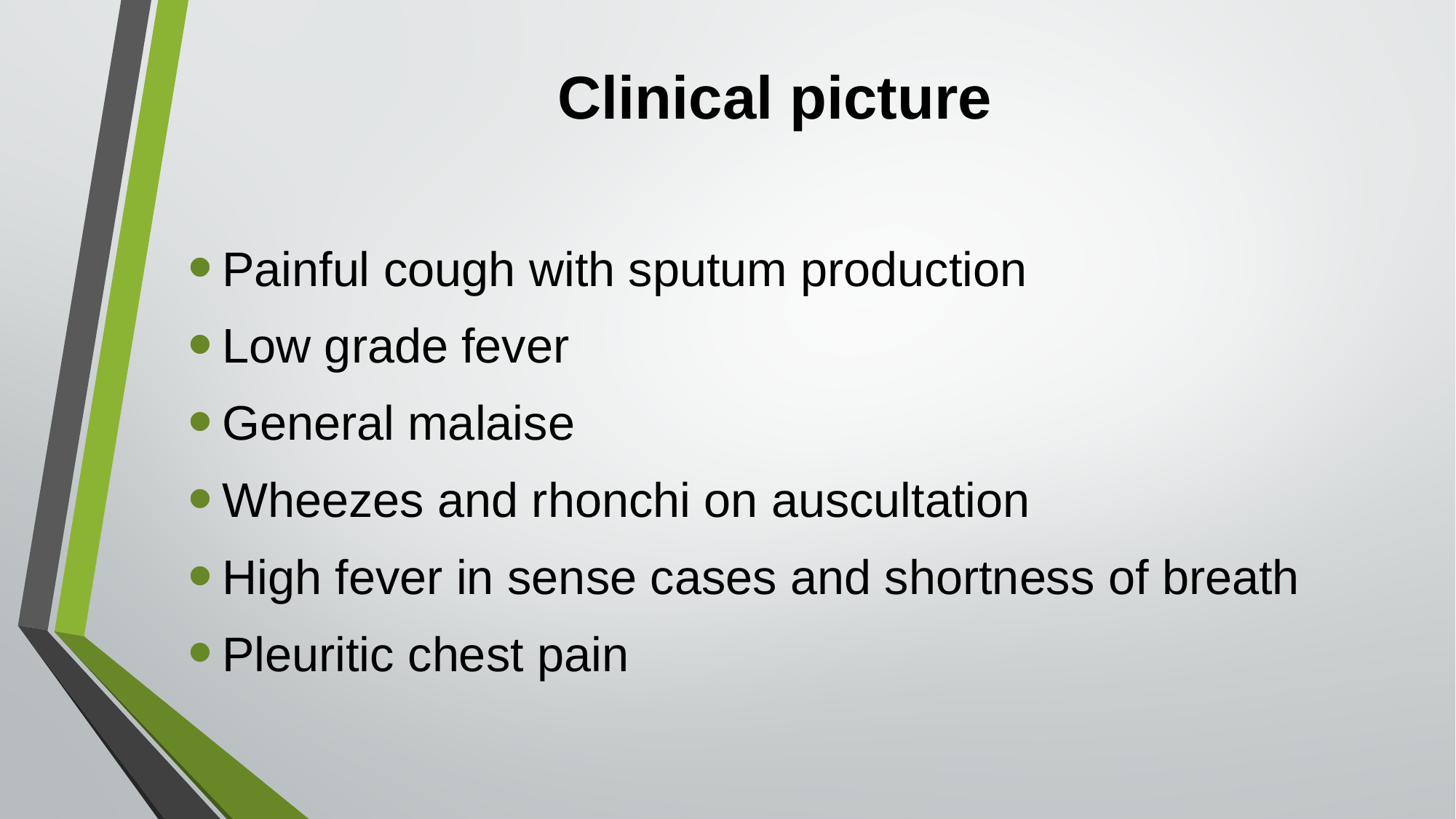

# Clinical picture
Painful cough with sputum production
Low grade fever
General malaise
Wheezes and rhonchi on auscultation
High fever in sense cases and shortness of breath
Pleuritic chest pain